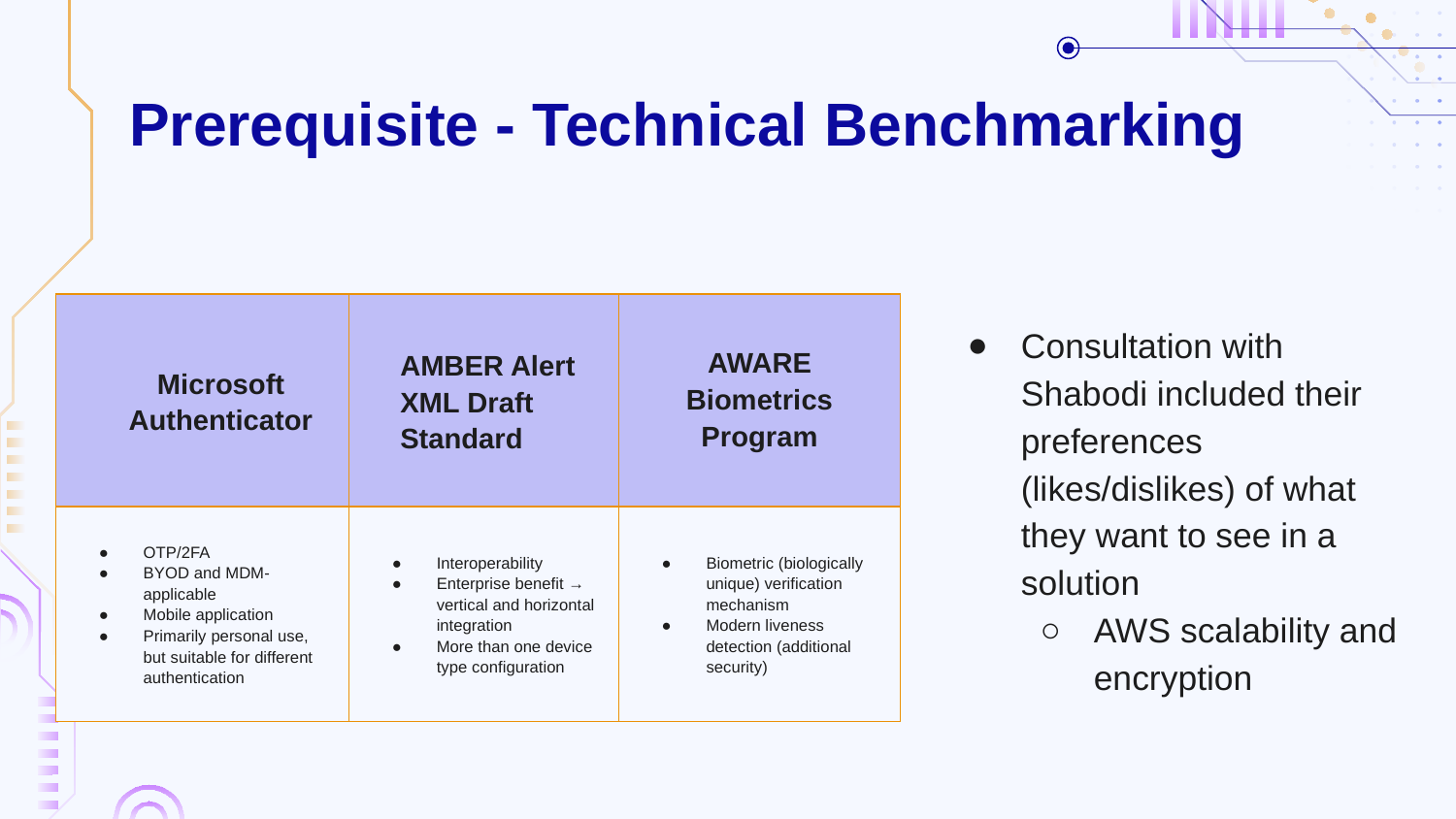

# Prerequisite - Technical Benchmarking
| Microsoft Authenticator | AMBER Alert XML Draft Standard | AWARE Biometrics Program |
| --- | --- | --- |
| OTP/2FA BYOD and MDM-applicable Mobile application Primarily personal use, but suitable for different authentication | Interoperability Enterprise benefit → vertical and horizontal integration More than one device type configuration | Biometric (biologically unique) verification mechanism Modern liveness detection (additional security) |
Consultation with Shabodi included their preferences (likes/dislikes) of what they want to see in a solution
AWS scalability and encryption